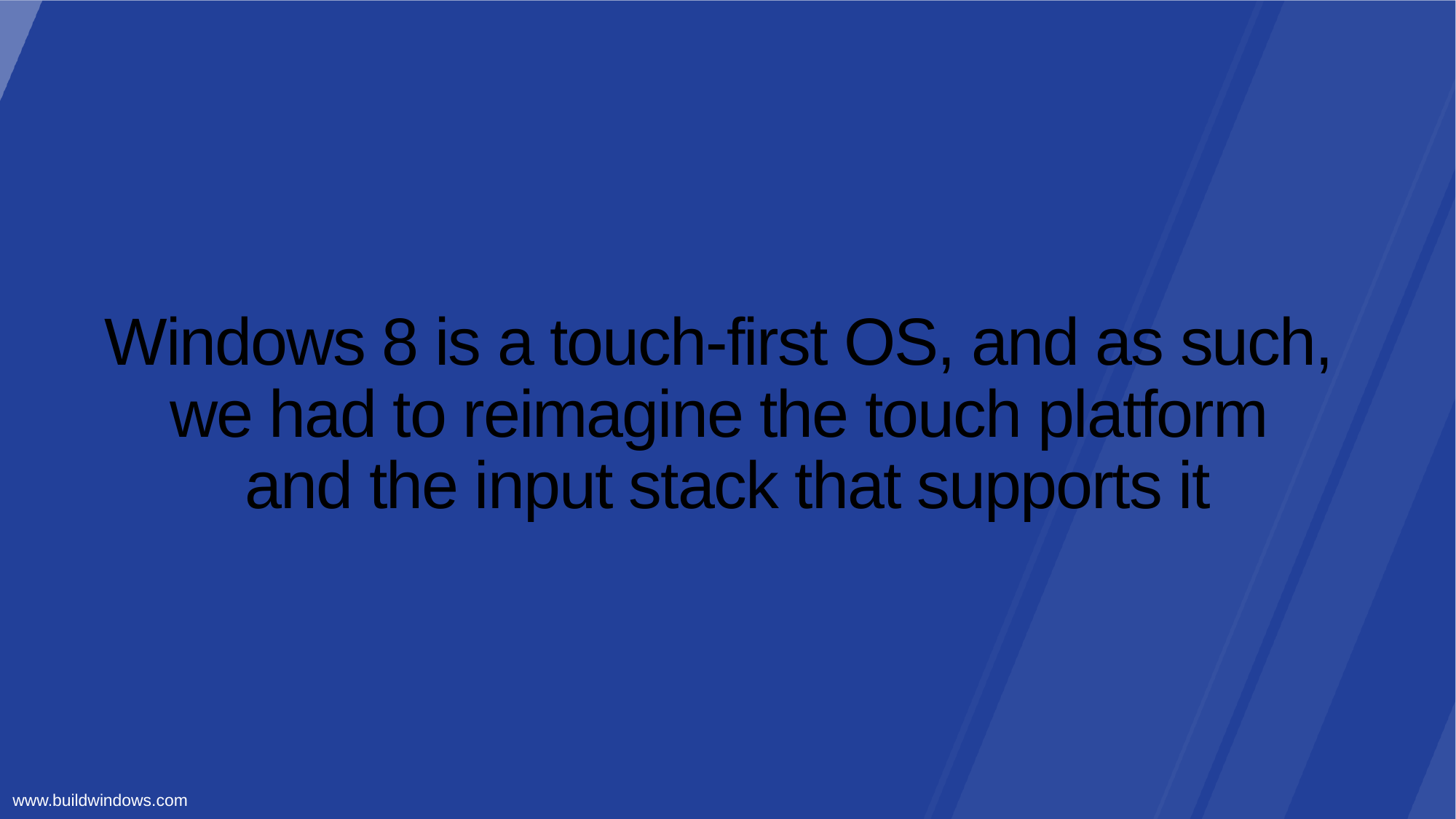

# Windows 8 is a touch-first OS, and as such, we had to reimagine the touch platform and the input stack that supports it